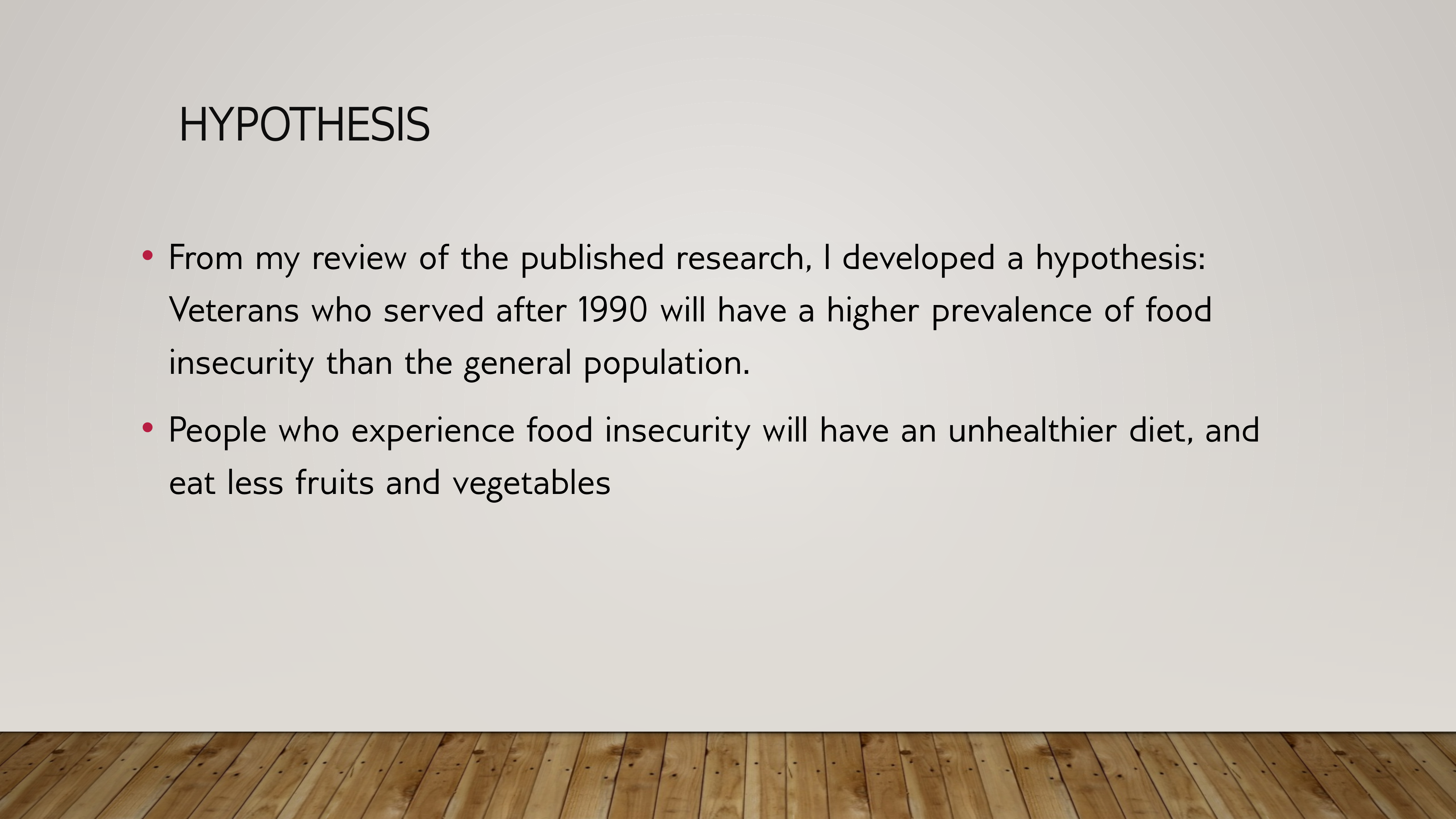

# Hypothesis
From my review of the published research, I developed a hypothesis:  Veterans who served after 1990 will have a higher prevalence of food insecurity than the general population.
People who experience food insecurity will have an unhealthier diet, and eat less fruits and vegetables